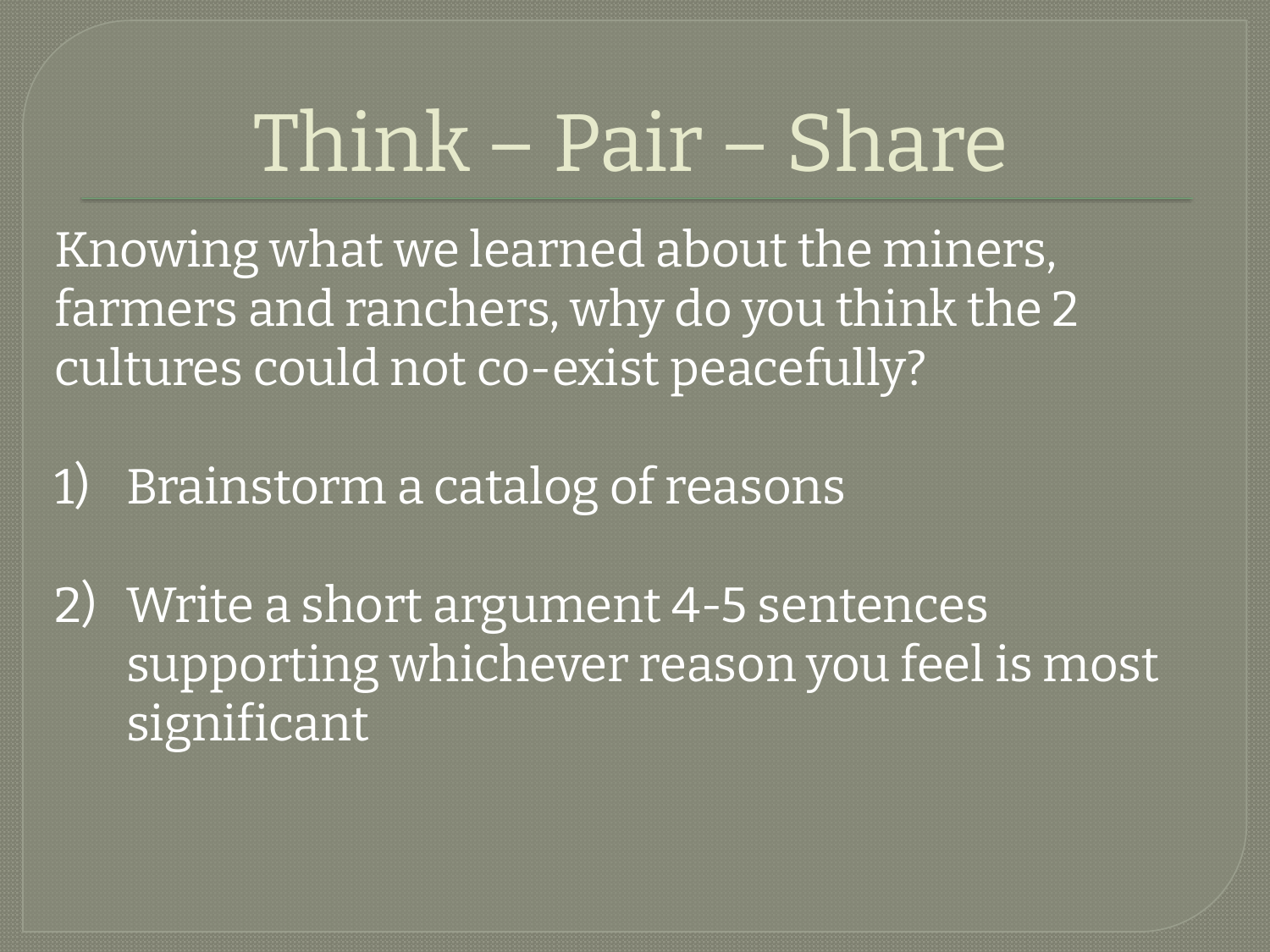

# Think – Pair – Share
Knowing what we learned about the miners, farmers and ranchers, why do you think the 2 cultures could not co-exist peacefully?

Brainstorm a catalog of reasons

Write a short argument 4-5 sentences supporting whichever reason you feel is most significant